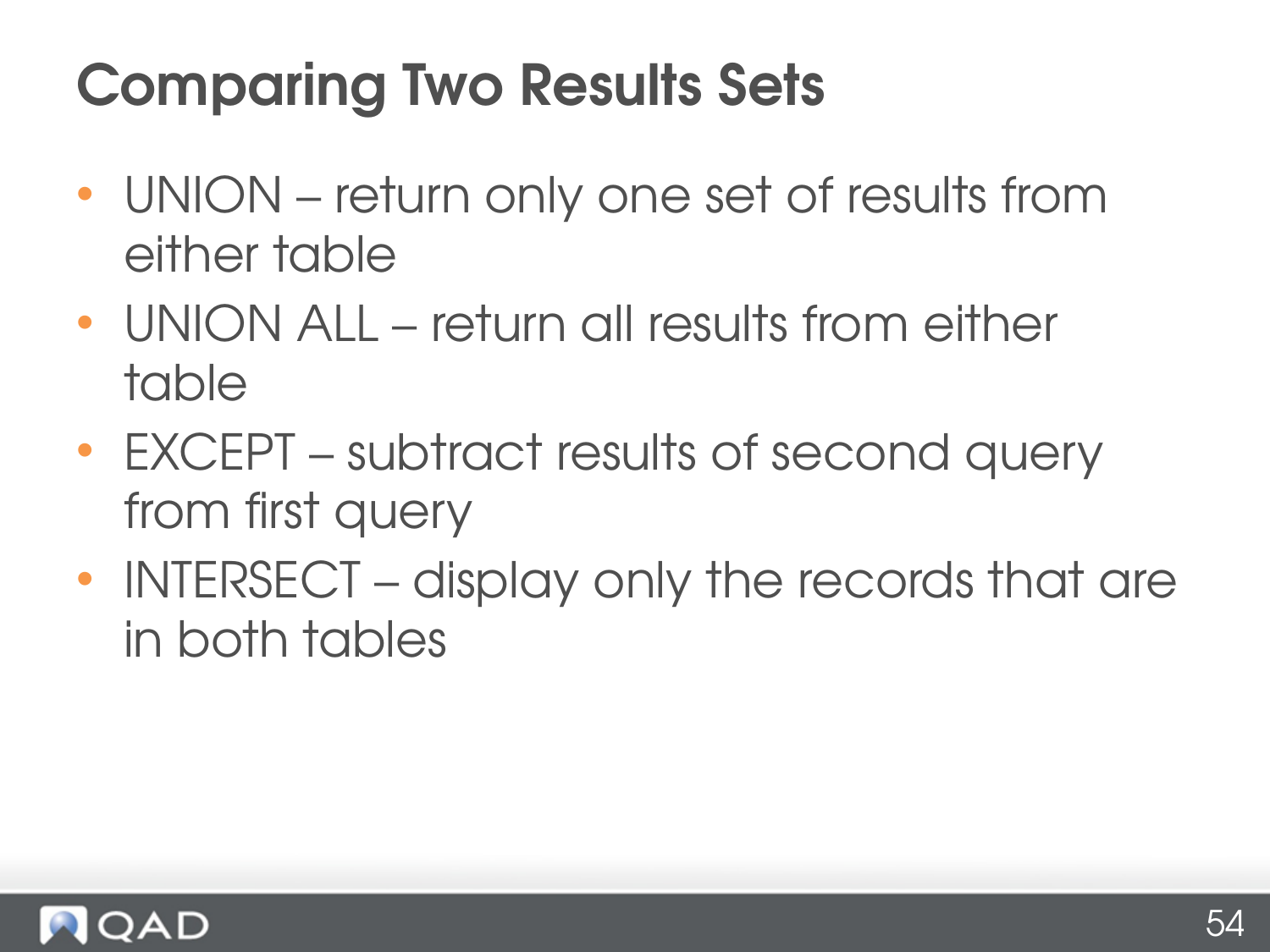

# Comparing Two Results Sets
UNION – return only one set of results from either table
UNION ALL – return all results from either table
EXCEPT – subtract results of second query from first query
INTERSECT – display only the records that are in both tables

54